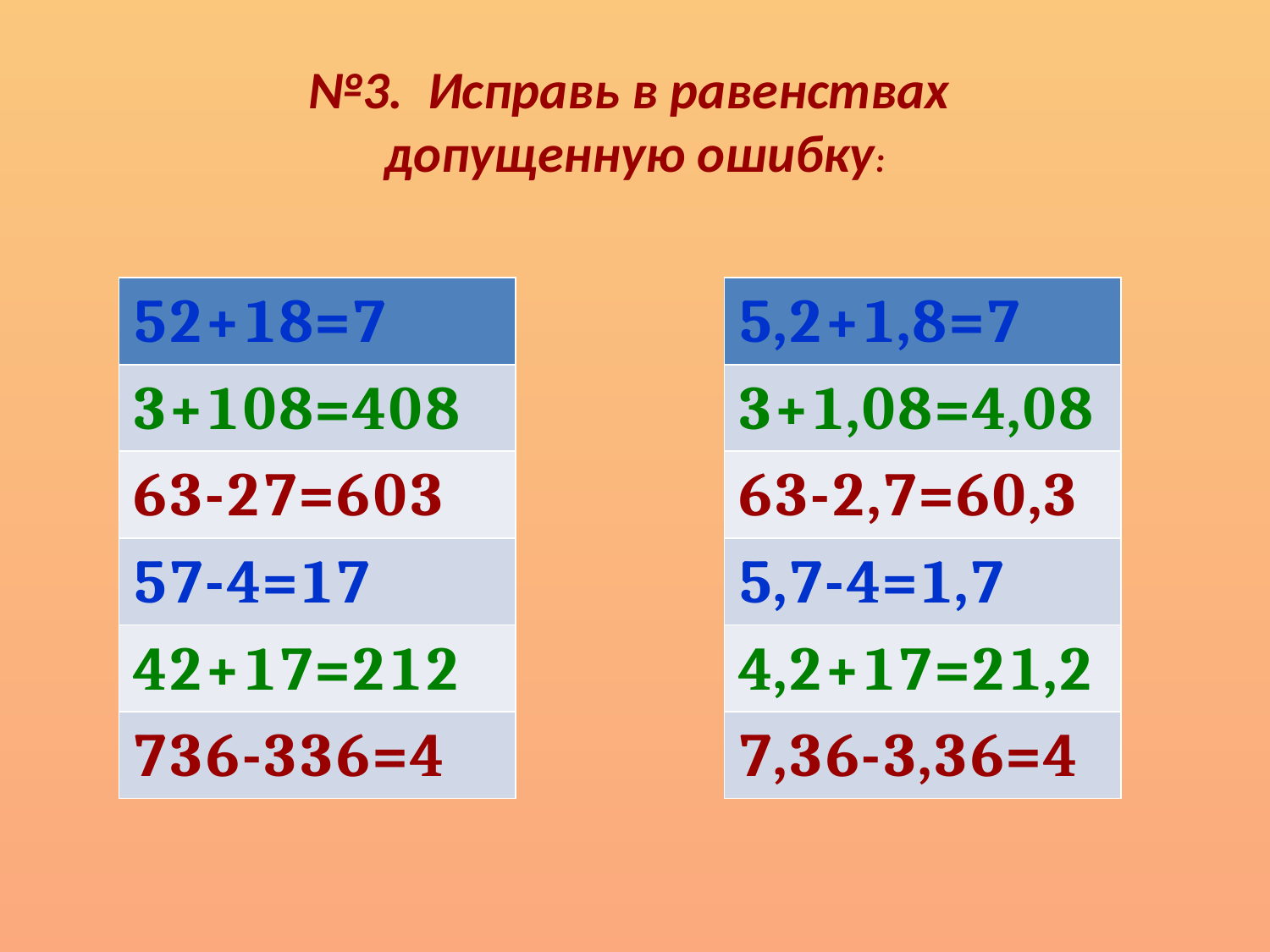

№3.  Исправь в равенствах
допущенную ошибку:
| 52+18=7 |
| --- |
| 3+108=408 |
| 63-27=603 |
| 57-4=17 |
| 42+17=212 |
| 736-336=4 |
| 5,2+1,8=7 |
| --- |
| 3+1,08=4,08 |
| 63-2,7=60,3 |
| 5,7-4=1,7 |
| 4,2+17=21,2 |
| 7,36-3,36=4 |